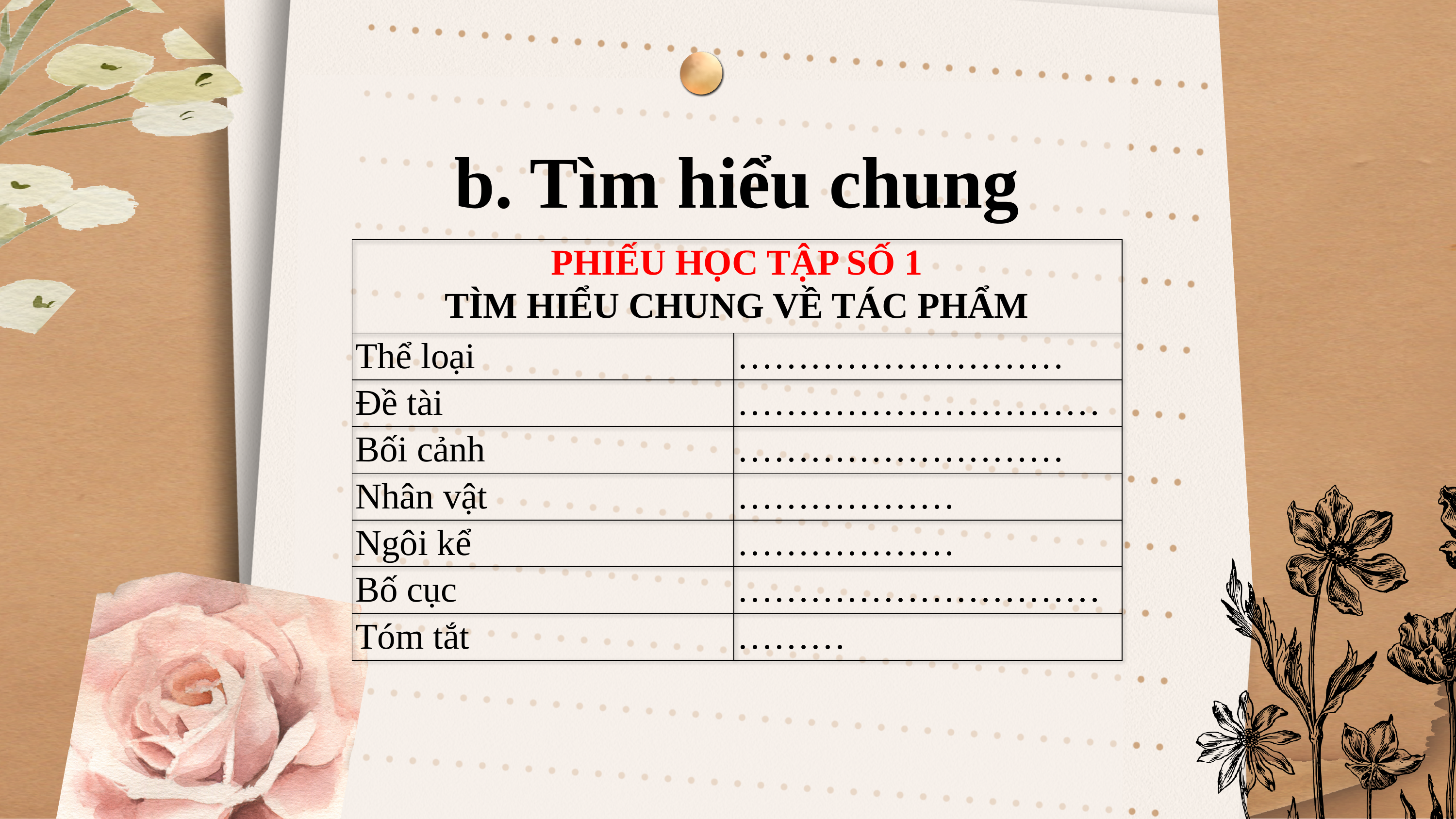

b. Tìm hiểu chung

| PHIẾU HỌC TẬP SỐ 1 TÌM HIỂU CHUNG VỀ TÁC PHẨM |  |
| --- | --- |
| Thể loại | ……………………… |
| Đề tài | ………………………… |
| Bối cảnh | ……………………… |
| Nhân vật | ……………… |
| Ngôi kể | ……………… |
| Bố cục | ………………………… |
| Tóm tắt | ……… |